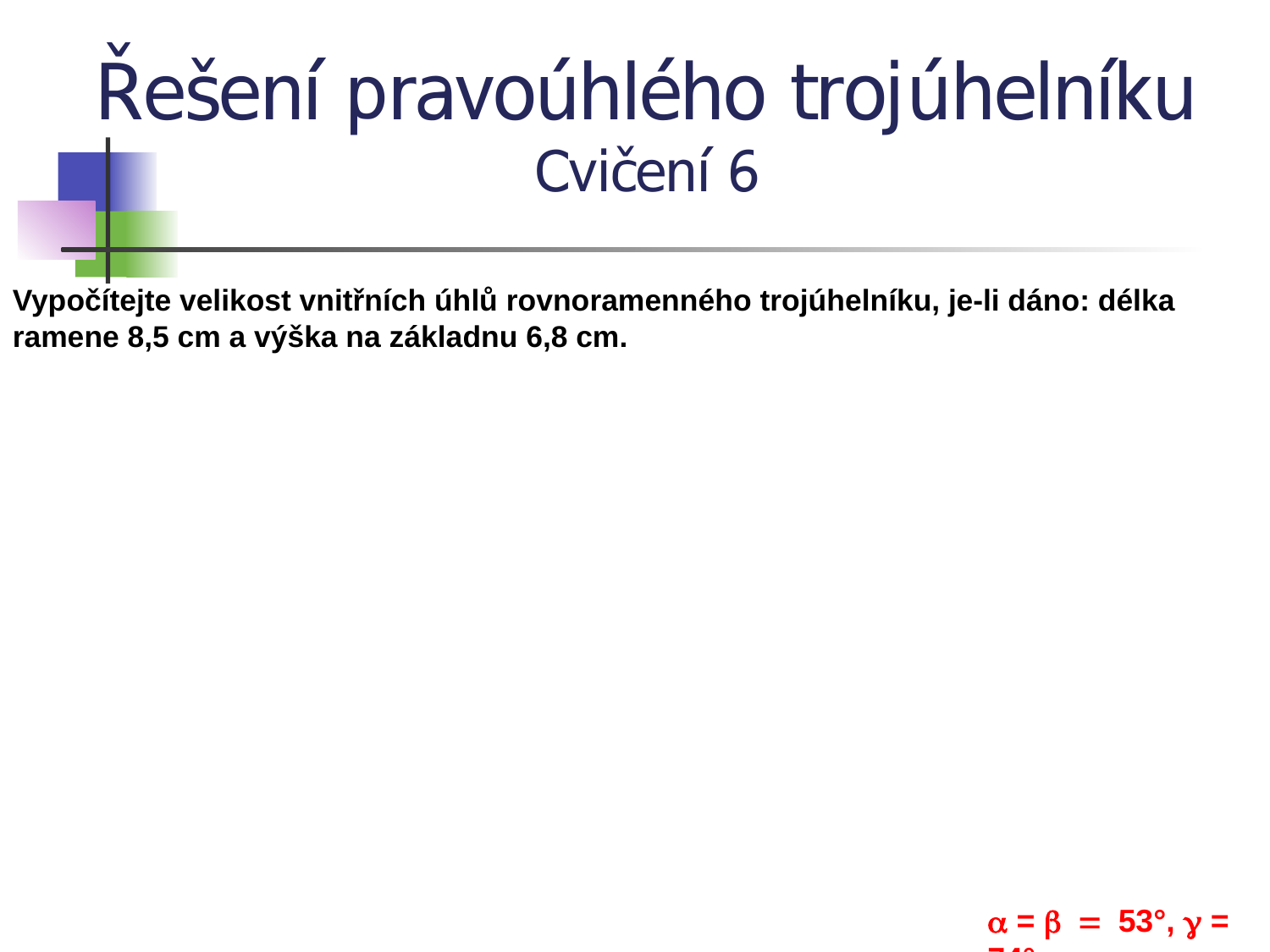

Řešení pravoúhlého trojúhelníku
Cvičení 6
Vypočítejte velikost vnitřních úhlů rovnoramenného trojúhelníku, je-li dáno: délka ramene 8,5 cm a výška na základnu 6,8 cm.
α = β = 53°, γ = 74°